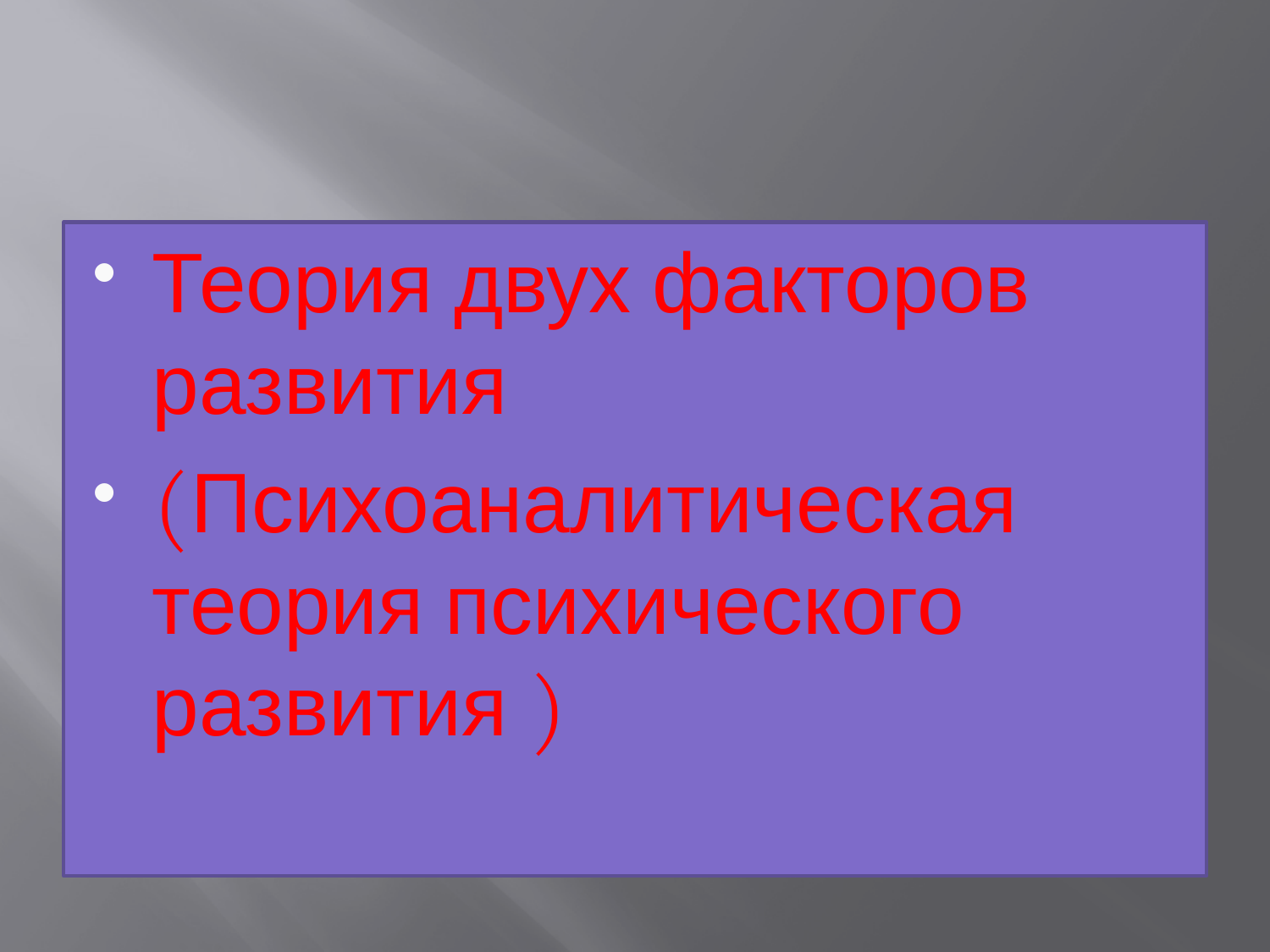

#
Теория двух факторов развития
(Психоаналитическая теория психического развития )